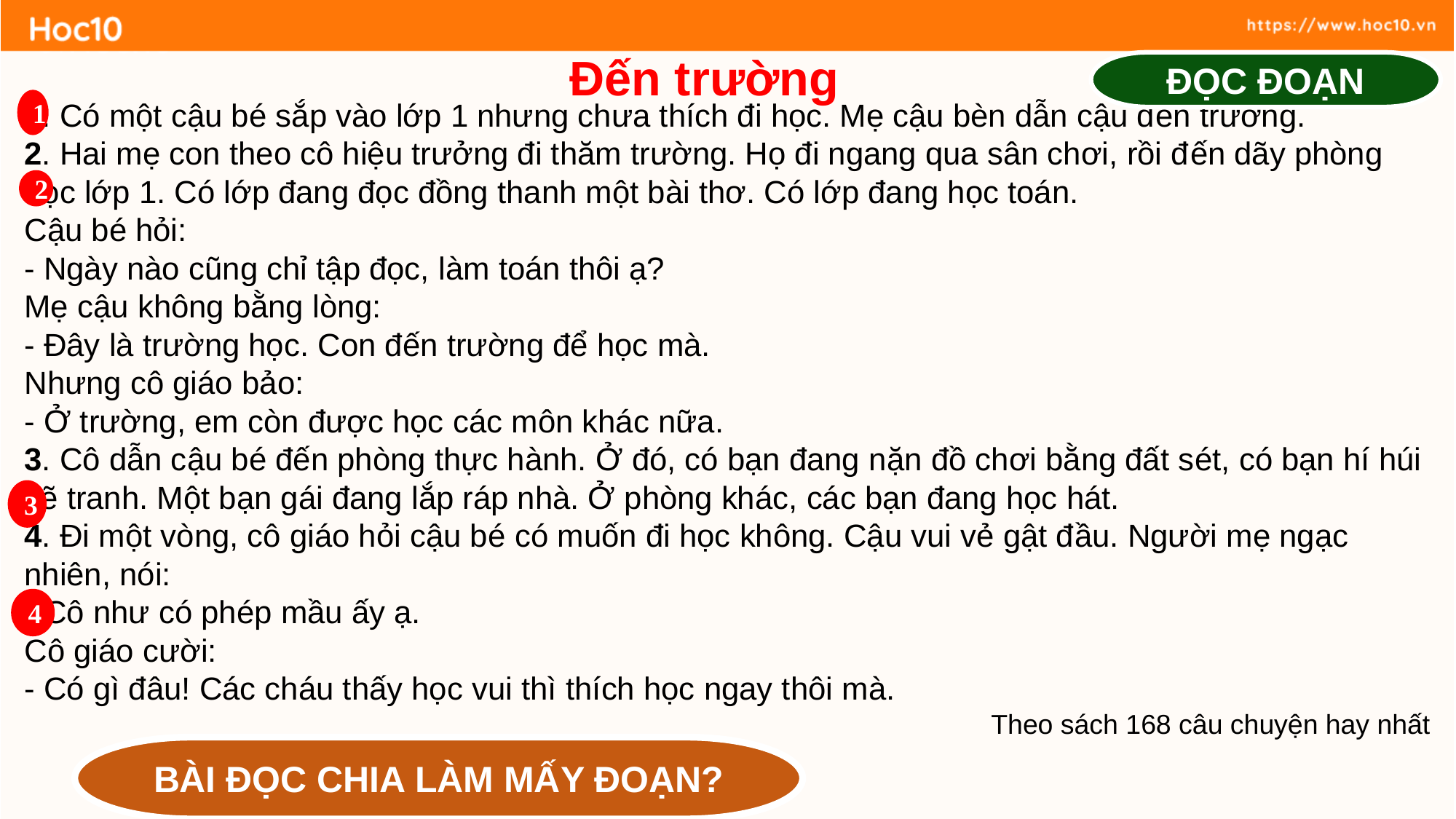

Đến trường
ĐỌC ĐOẠN
1. Có một cậu bé sắp vào lớp 1 nhưng chưa thích đi học. Mẹ cậu bèn dẫn cậu đến trường.
2. Hai mẹ con theo cô hiệu trưởng đi thăm trường. Họ đi ngang qua sân chơi, rồi đến dãy phòng học lớp 1. Có lớp đang đọc đồng thanh một bài thơ. Có lớp đang học toán.
Cậu bé hỏi:
- Ngày nào cũng chỉ tập đọc, làm toán thôi ạ?
Mẹ cậu không bằng lòng:
- Đây là trường học. Con đến trường để học mà.
Nhưng cô giáo bảo:
- Ở trường, em còn được học các môn khác nữa.
3. Cô dẫn cậu bé đến phòng thực hành. Ở đó, có bạn đang nặn đồ chơi bằng đất sét, có bạn hí húi vẽ tranh. Một bạn gái đang lắp ráp nhà. Ở phòng khác, các bạn đang học hát.
4. Đi một vòng, cô giáo hỏi cậu bé có muốn đi học không. Cậu vui vẻ gật đầu. Người mẹ ngạc nhiên, nói:
- Cô như có phép mầu ấy ạ.
Cô giáo cười:
- Có gì đâu! Các cháu thấy học vui thì thích học ngay thôi mà.
Theo sách 168 câu chuyện hay nhất
1
2
3
4
BÀI ĐỌC CHIA LÀM MẤY ĐOẠN?